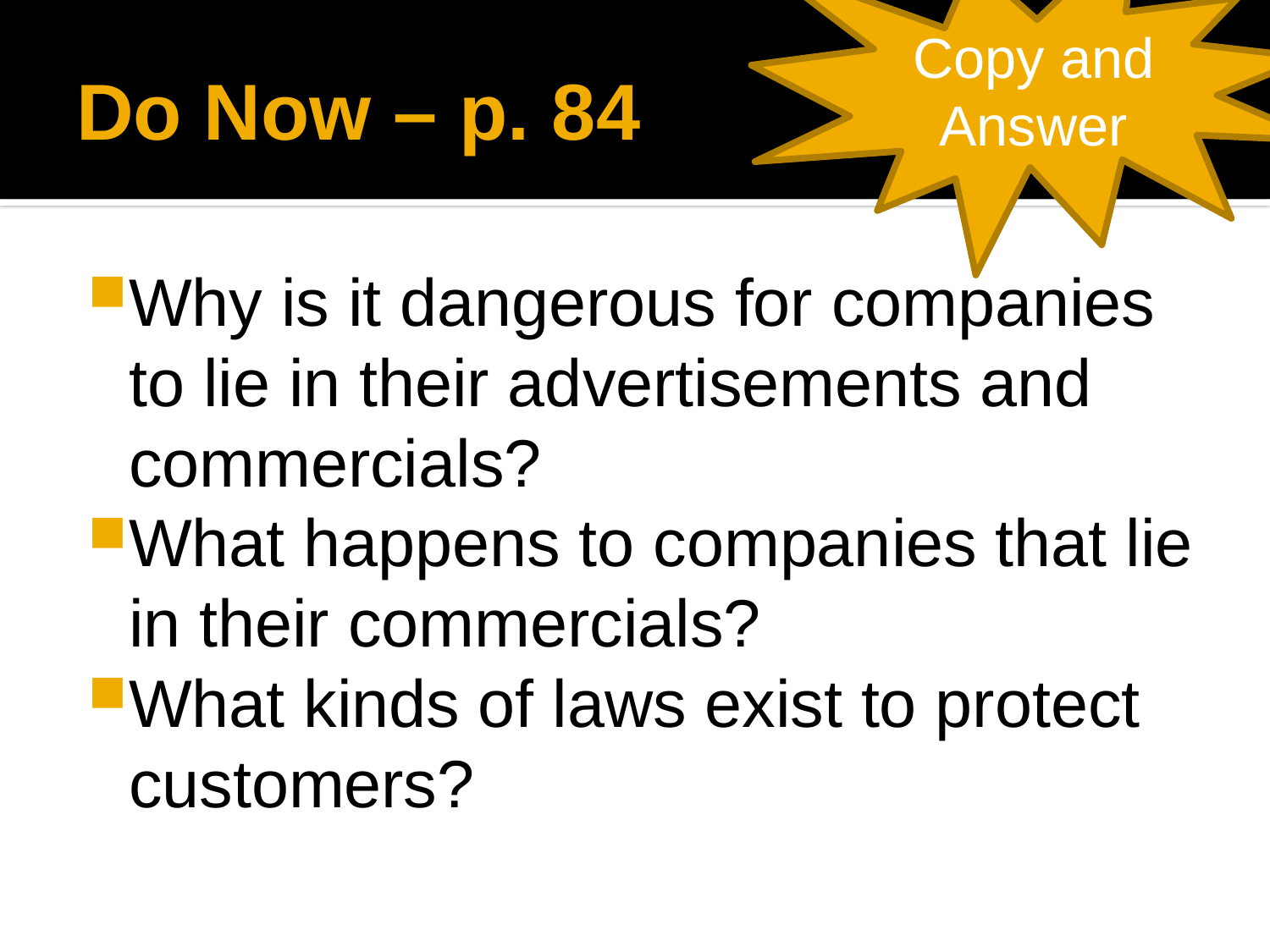

Copy and Answer
# Do Now – p. 84
Why is it dangerous for companies to lie in their advertisements and commercials?
What happens to companies that lie in their commercials?
What kinds of laws exist to protect customers?